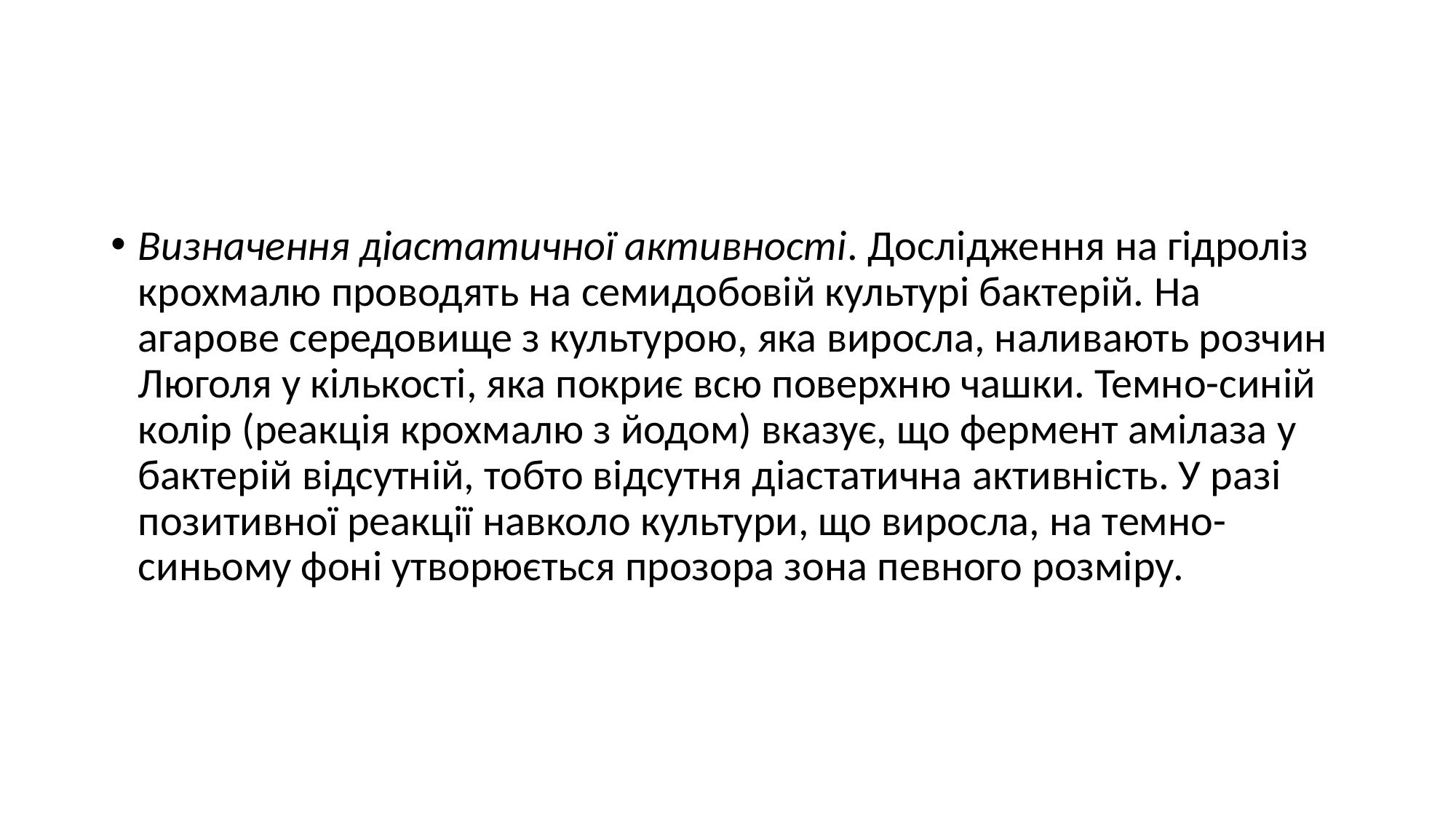

#
Визначення діастатичної активності. Дослідження на гідроліз крохмалю проводять на семидобовій культурі бактерій. На агарове середовище з культурою, яка виросла, наливають розчин Люголя у кількості, яка покриє всю поверхню чашки. Темно-синій колір (реакція крохмалю з йодом) вказує, що фермент амілаза у бактерій відсутній, тобто відсутня діастатична активність. У разі позитивної реакції навколо культури, що виросла, на темно-синьому фоні утворюється прозора зона певного розміру.